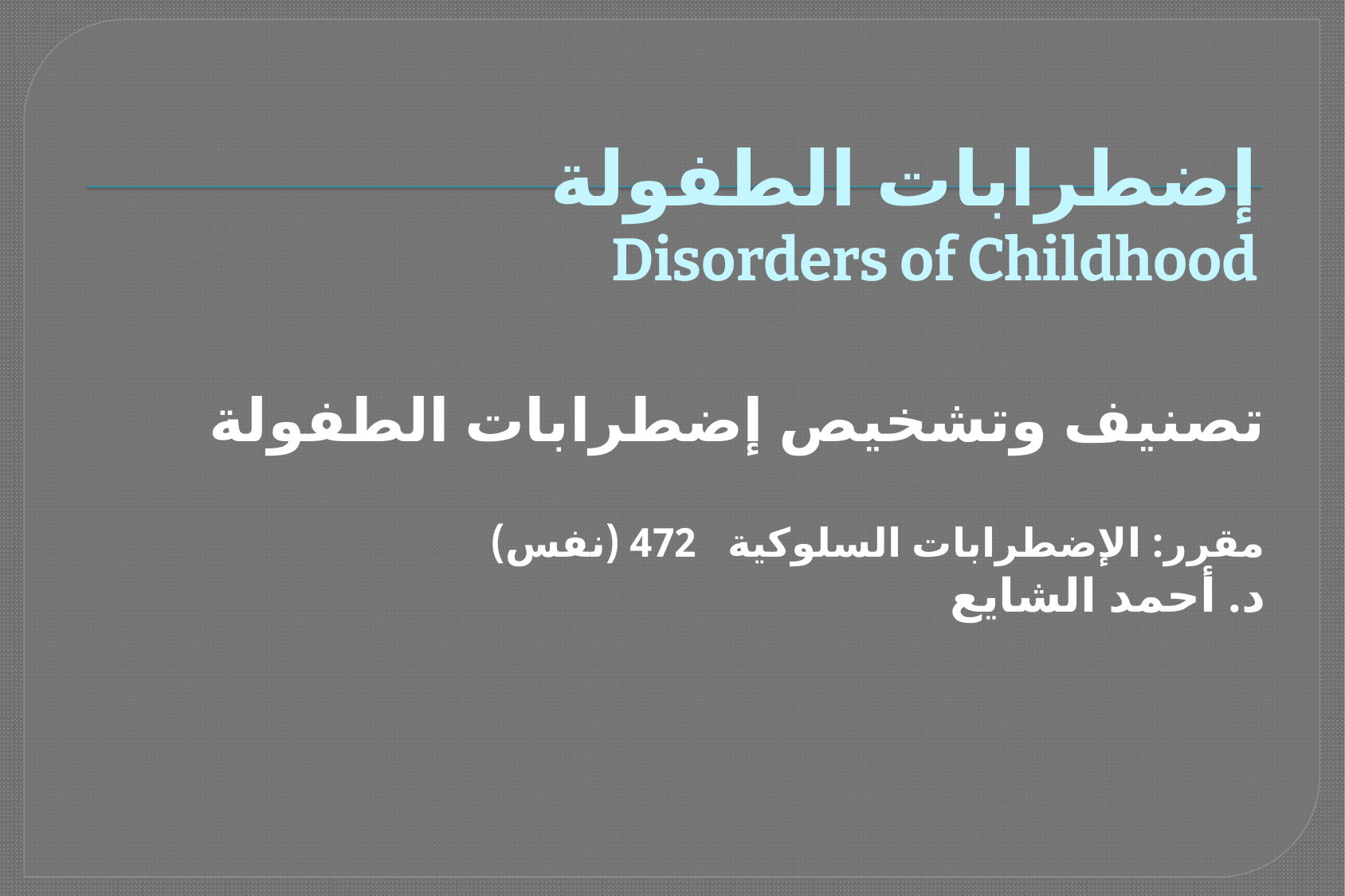

# إضطرابات الطفولة Disorders of Childhood

تصنيف وتشخيص إضطرابات الطفولة

مقرر: الإضطرابات السلوكية   472 (نفس)
د. أحمد الشايع